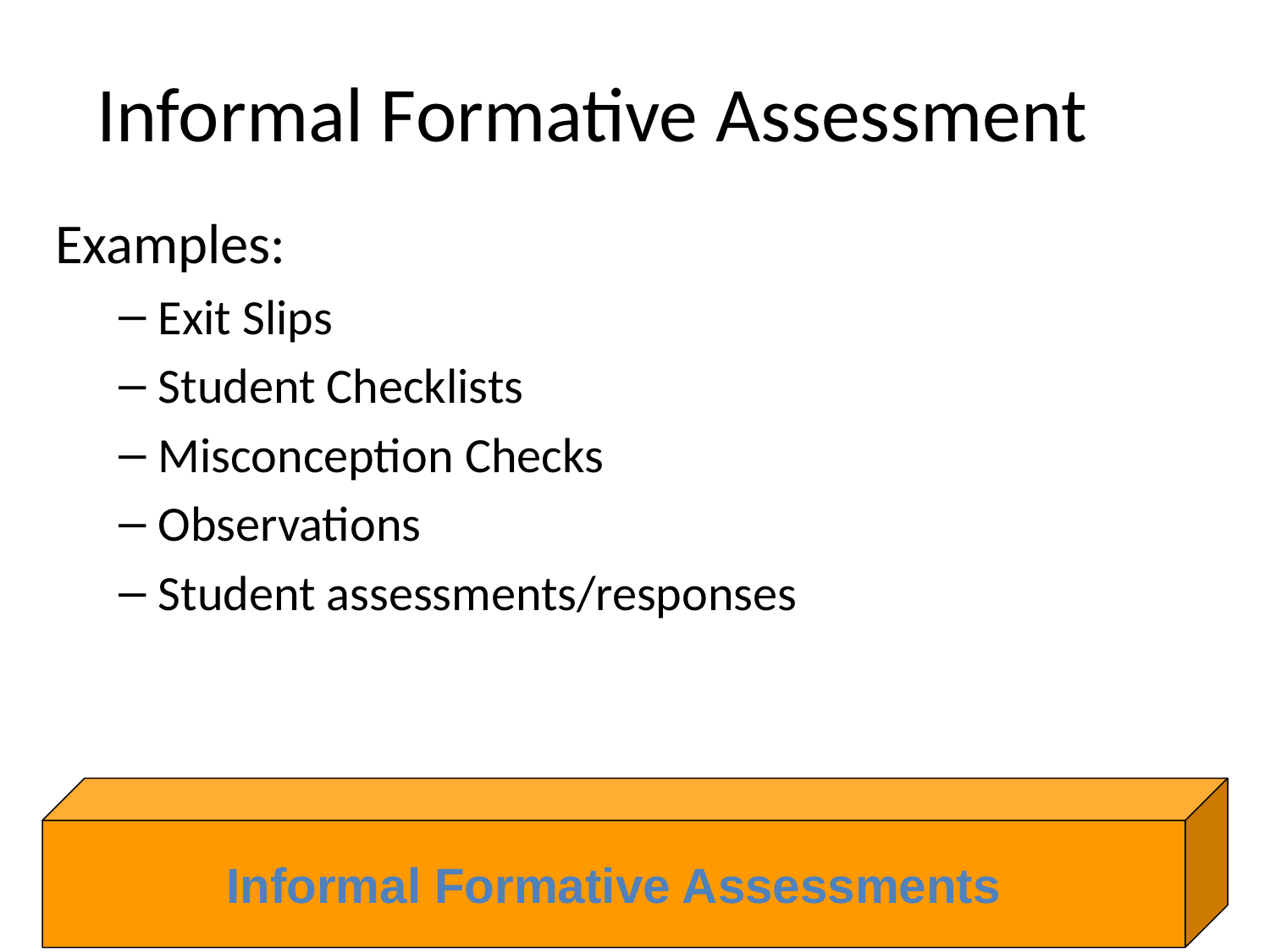

# Informal Formative Assessment
Examples:
Exit Slips
Student Checklists
Misconception Checks
Observations
Student assessments/responses
Informal Formative Assessments